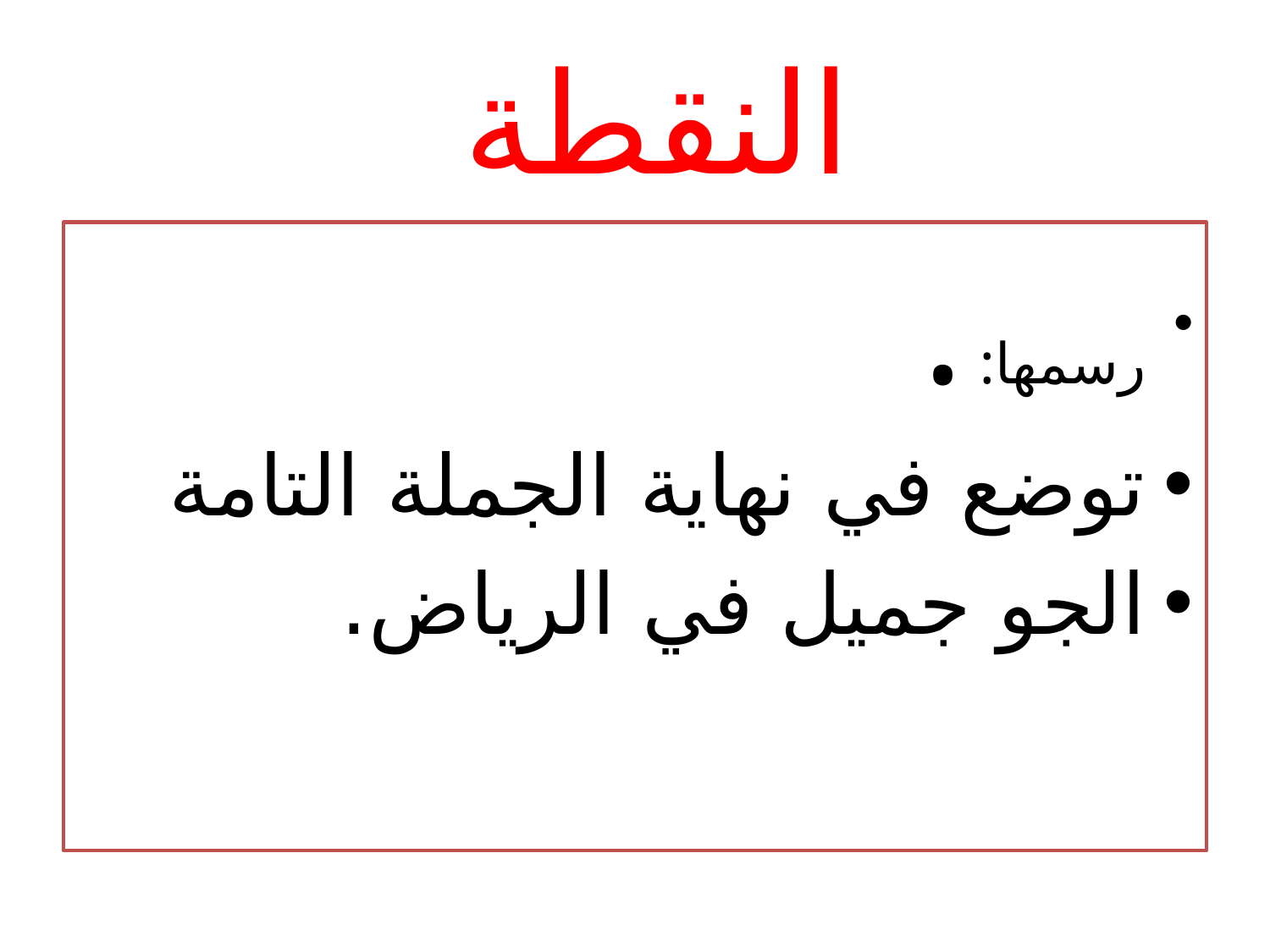

# النقطة
رسمها: .
توضع في نهاية الجملة التامة
الجو جميل في الرياض.